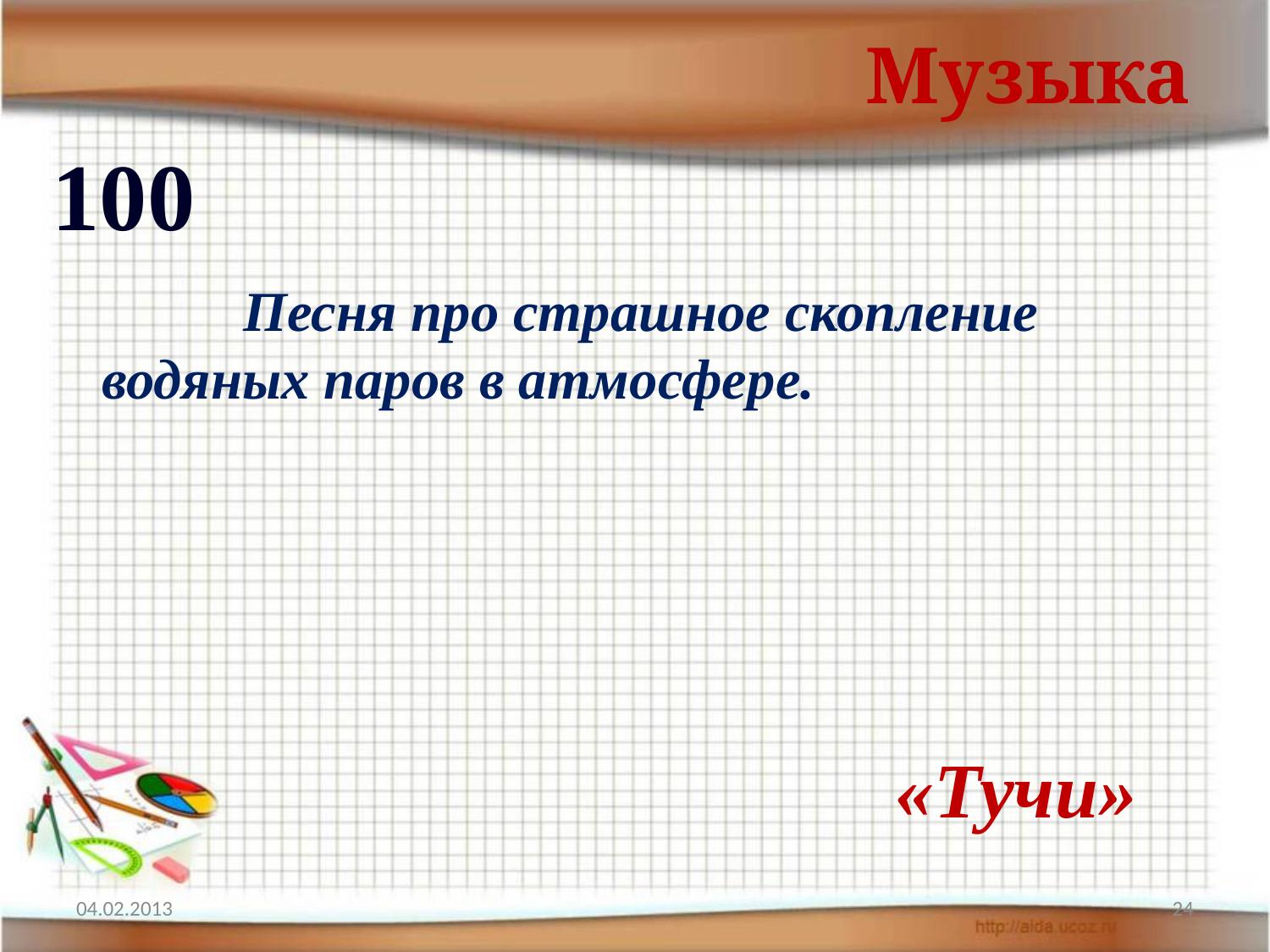

Музыка
100
	 Песня про страшное скопление водяных паров в атмосфере.

«Тучи»
04.02.2013
24